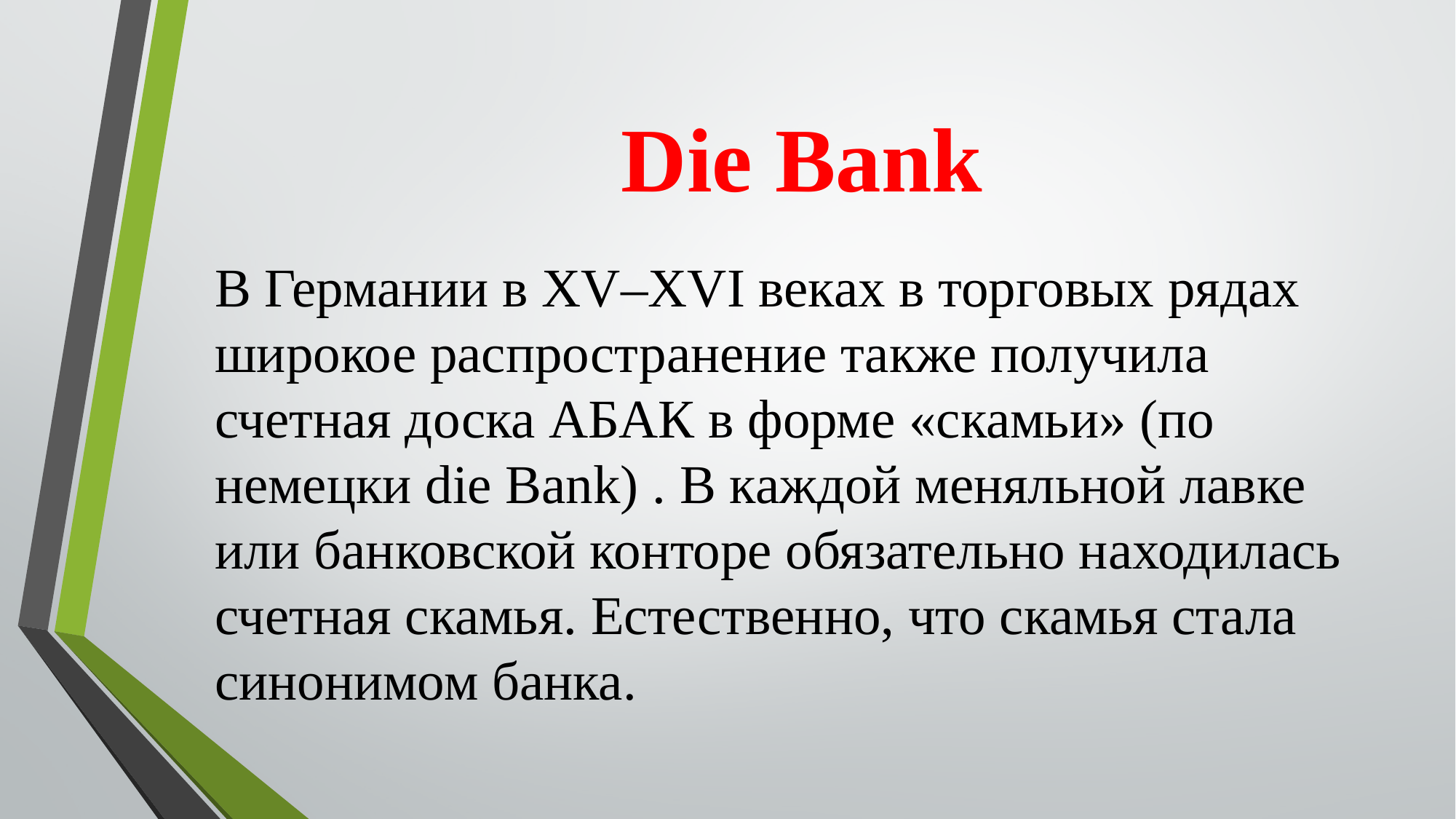

# Die Bank
В Германии в XV–XVI веках в торговых рядах широкое распространение также получила счетная доска АБАК в форме «скамьи» (по немецки die Bank) . В каждой меняльной лавке или банковской конторе обязательно находилась счетная скамья. Естественно, что скамья стала синонимом банка.